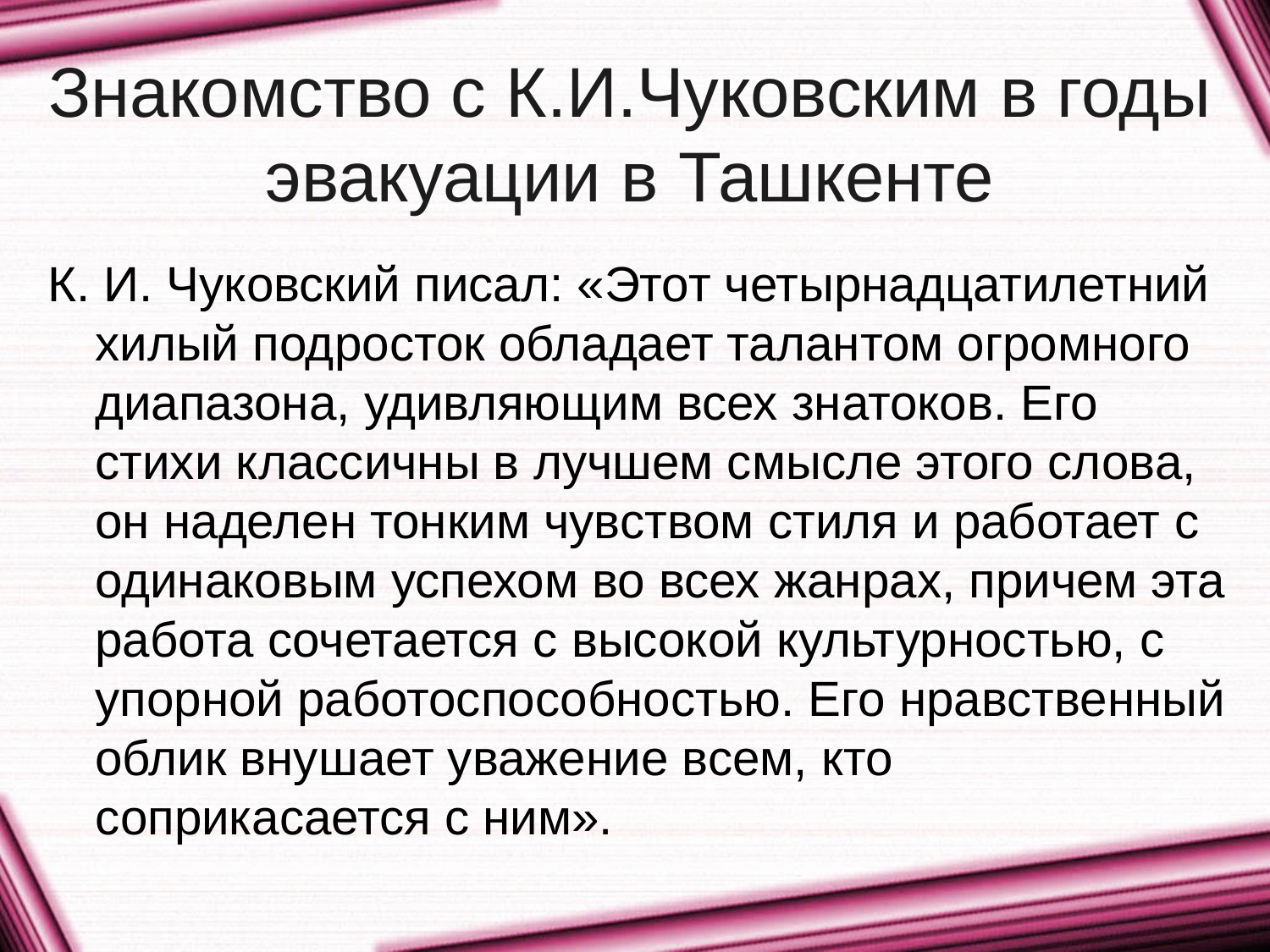

# Знакомство с К.И.Чуковским в годы эвакуации в Ташкенте
К. И. Чуковский писал: «Этот четырнадцатилетний хилый подросток обладает талантом огромного диапазона, удивляющим всех знатоков. Его стихи классичны в лучшем смысле этого слова, он наделен тонким чувством стиля и работает с одинаковым успехом во всех жанрах, причем эта работа сочетается с высокой культурностью, с упорной работоспособностью. Его нравственный облик внушает уважение всем, кто соприкасается с ним».